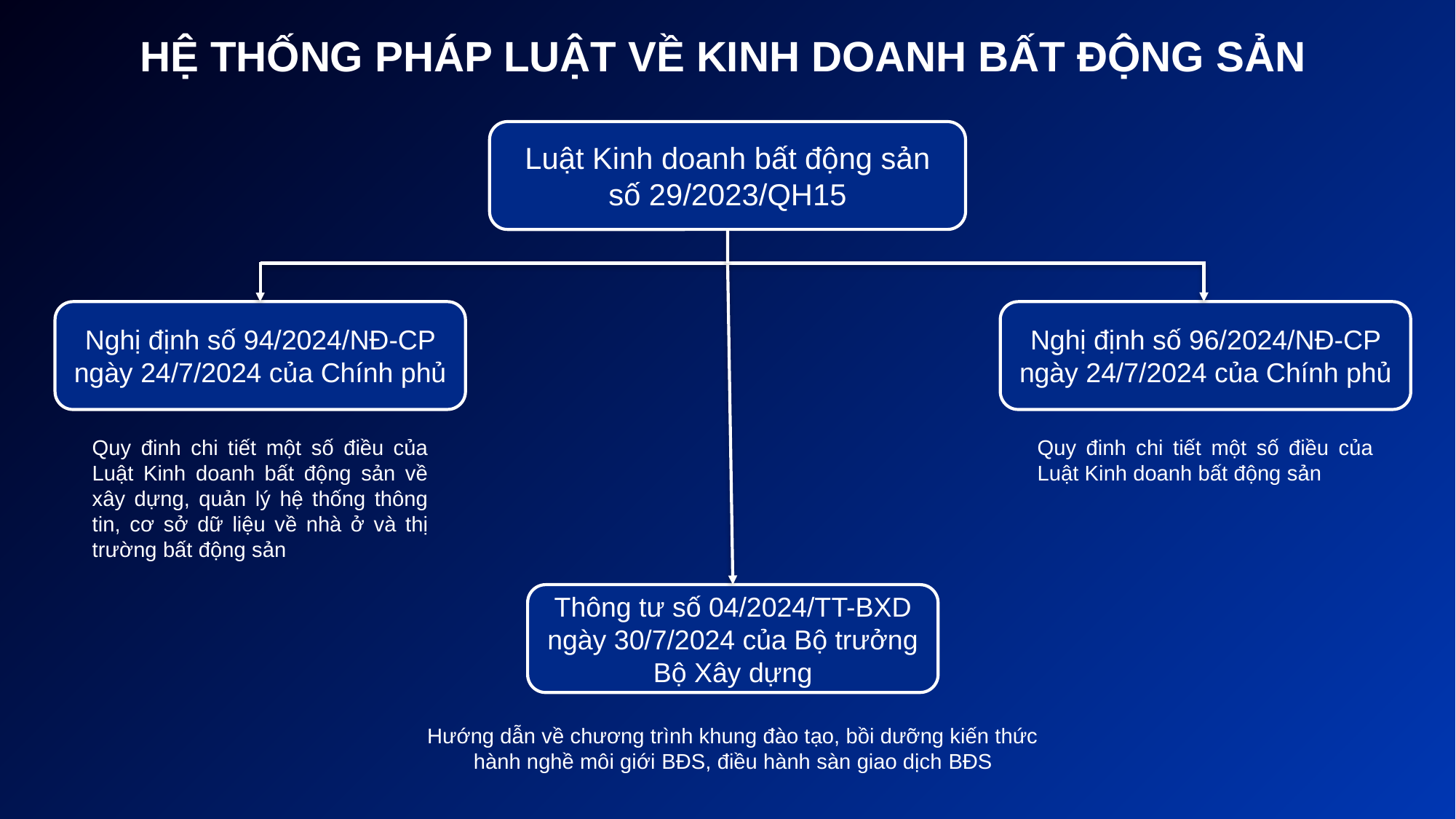

# HỆ THỐNG PHÁP LUẬT VỀ KINH DOANH BẤT ĐỘNG SẢN
Luật Kinh doanh bất động sản số 29/2023/QH15
Nghị định số 94/2024/NĐ-CP ngày 24/7/2024 của Chính phủ
Nghị định số 96/2024/NĐ-CP ngày 24/7/2024 của Chính phủ
Thông tư số 04/2024/TT-BXD ngày 30/7/2024 của Bộ trưởng Bộ Xây dựng
Quy đinh chi tiết một số điều của Luật Kinh doanh bất động sản về xây dựng, quản lý hệ thống thông tin, cơ sở dữ liệu về nhà ở và thị trường bất động sản
Quy đinh chi tiết một số điều của Luật Kinh doanh bất động sản
Hướng dẫn về chương trình khung đào tạo, bồi dưỡng kiến thức hành nghề môi giới BĐS, điều hành sàn giao dịch BĐS